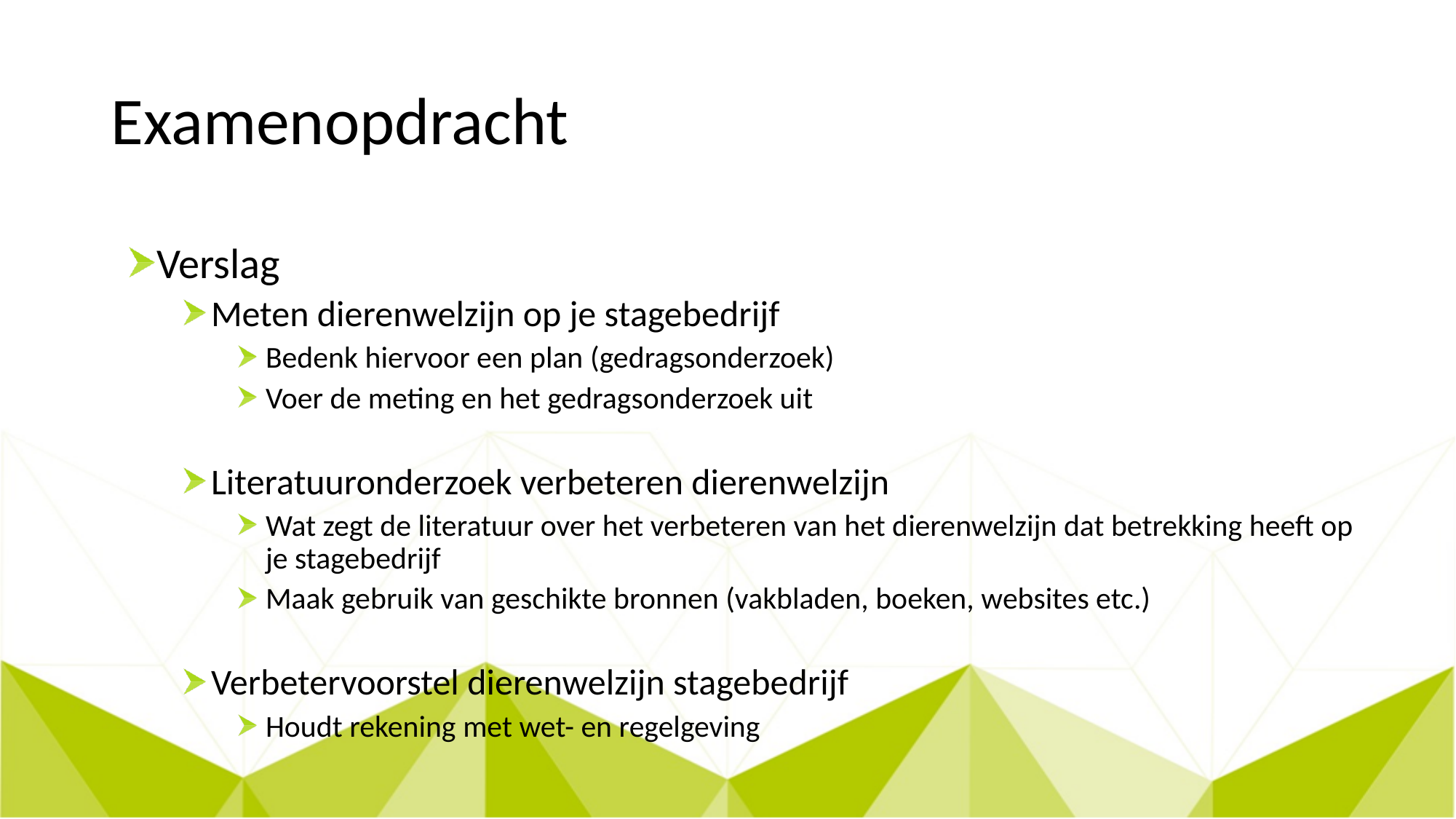

# Examenopdracht
Verslag
Meten dierenwelzijn op je stagebedrijf
Bedenk hiervoor een plan (gedragsonderzoek)
Voer de meting en het gedragsonderzoek uit

Literatuuronderzoek verbeteren dierenwelzijn
Wat zegt de literatuur over het verbeteren van het dierenwelzijn dat betrekking heeft op je stagebedrijf
Maak gebruik van geschikte bronnen (vakbladen, boeken, websites etc.)

Verbetervoorstel dierenwelzijn stagebedrijf
Houdt rekening met wet- en regelgeving